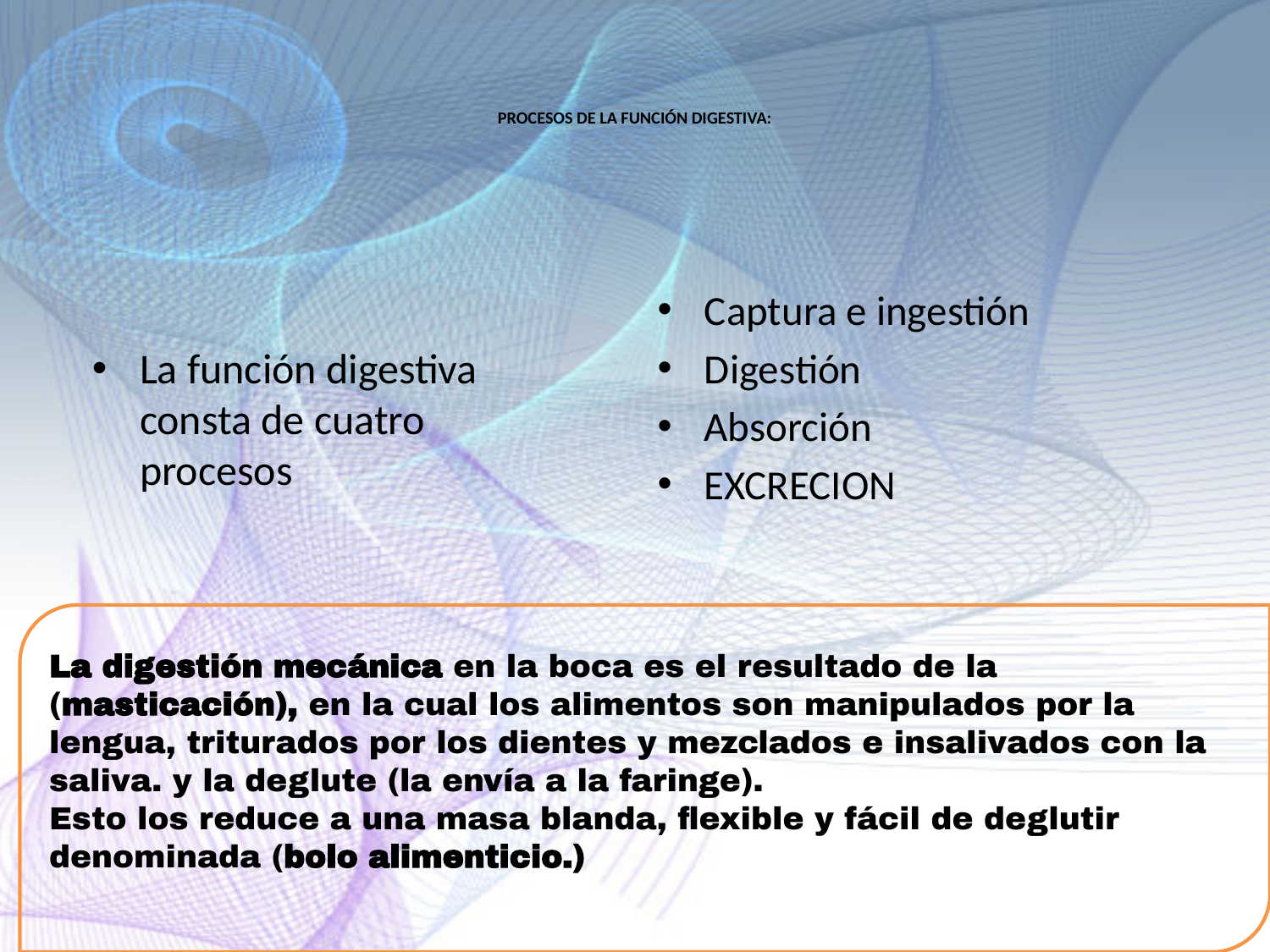

# PROCESOS DE LA FUNCIÓN DIGESTIVA:

La función digestiva consta de cuatro procesos

Captura e ingestión
Digestión
Absorción
EXCRECION

La digestión mecánica en la boca es el resultado de la (masticación), en la cual los alimentos son manipulados por la lengua, triturados por los dientes y mezclados e insalivados con la saliva. y la deglute (la envía a la faringe).
Esto los reduce a una masa blanda, flexible y fácil de deglutir denominada (bolo alimenticio.)